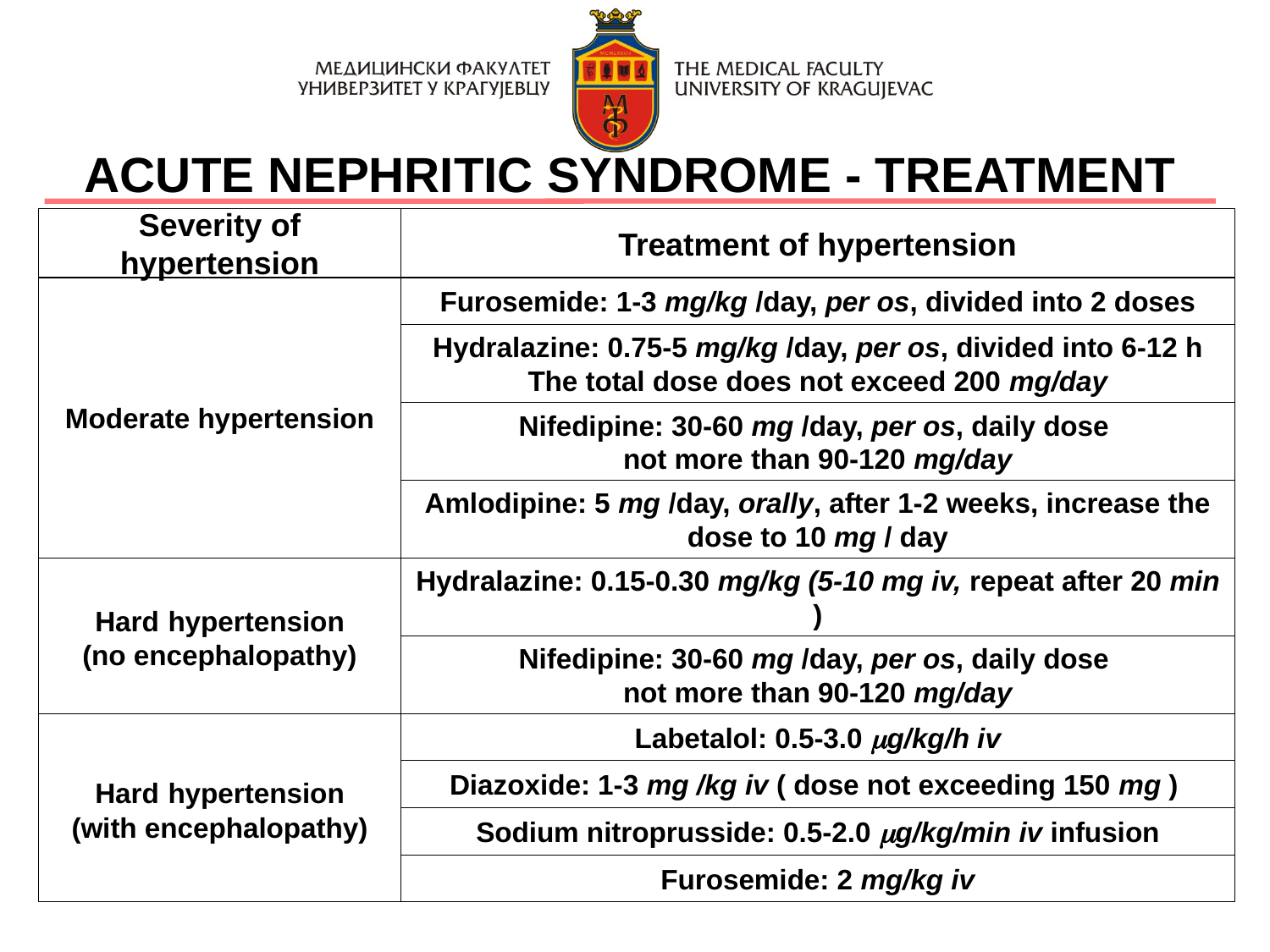

ACUTE NEPHRITIC SYNDROME - TREATMENT

Severity of hypertension
Treatment of hypertension
Moderate hypertension
Furosemide: 1-3 mg/kg /day, per os, divided into 2 doses
Hydralazine: 0.75-5 mg/kg /day, per os, divided into 6-12 h
The total dose does not exceed 200 mg/day
Nifedipine: 30-60 mg /day, per os, daily dose
not more than 90-120 mg/day
Amlodipine: 5 mg /day, orally, after 1-2 weeks, increase the dose to 10 mg / day
Hard hypertension
(no encephalopathy)
Hydralazine: 0.15-0.30 mg/kg (5-10 mg iv, repeat after 20 min )
Nifedipine: 30-60 mg /day, per os, daily dose
not more than 90-120 mg/day
Hard hypertension
(with encephalopathy)
Labetalol: 0.5-3.0 μg/kg/h iv
Diazoxide: 1-3 mg /kg iv ( dose not exceeding 150 mg )
Sodium nitroprusside: 0.5-2.0 μg/kg/min iv infusion
Furosemide: 2 mg/kg iv